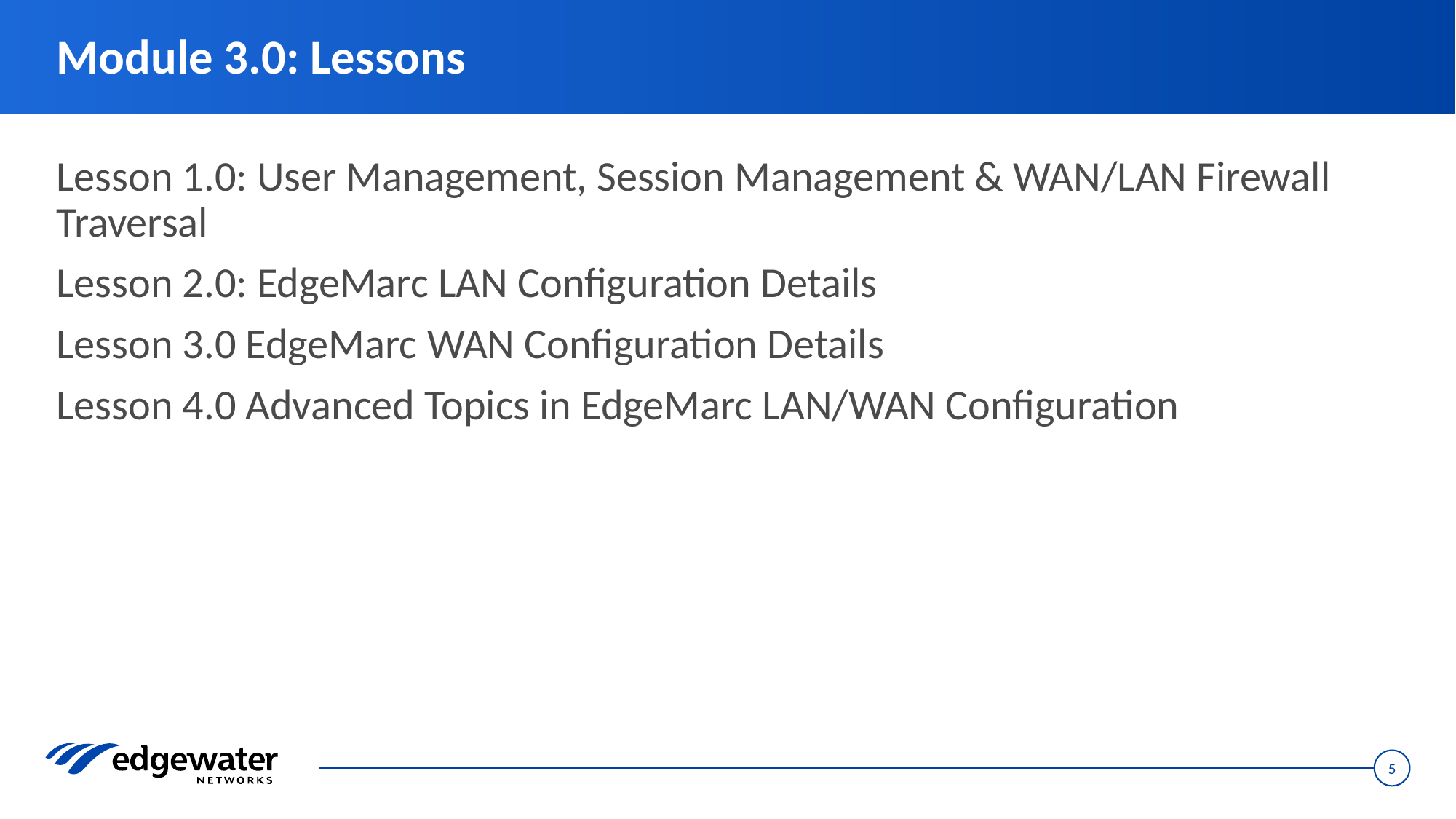

# Module 3.0: Lessons
Lesson 1.0: User Management, Session Management & WAN/LAN Firewall Traversal
Lesson 2.0: EdgeMarc LAN Configuration Details
Lesson 3.0 EdgeMarc WAN Configuration Details
Lesson 4.0 Advanced Topics in EdgeMarc LAN/WAN Configuration